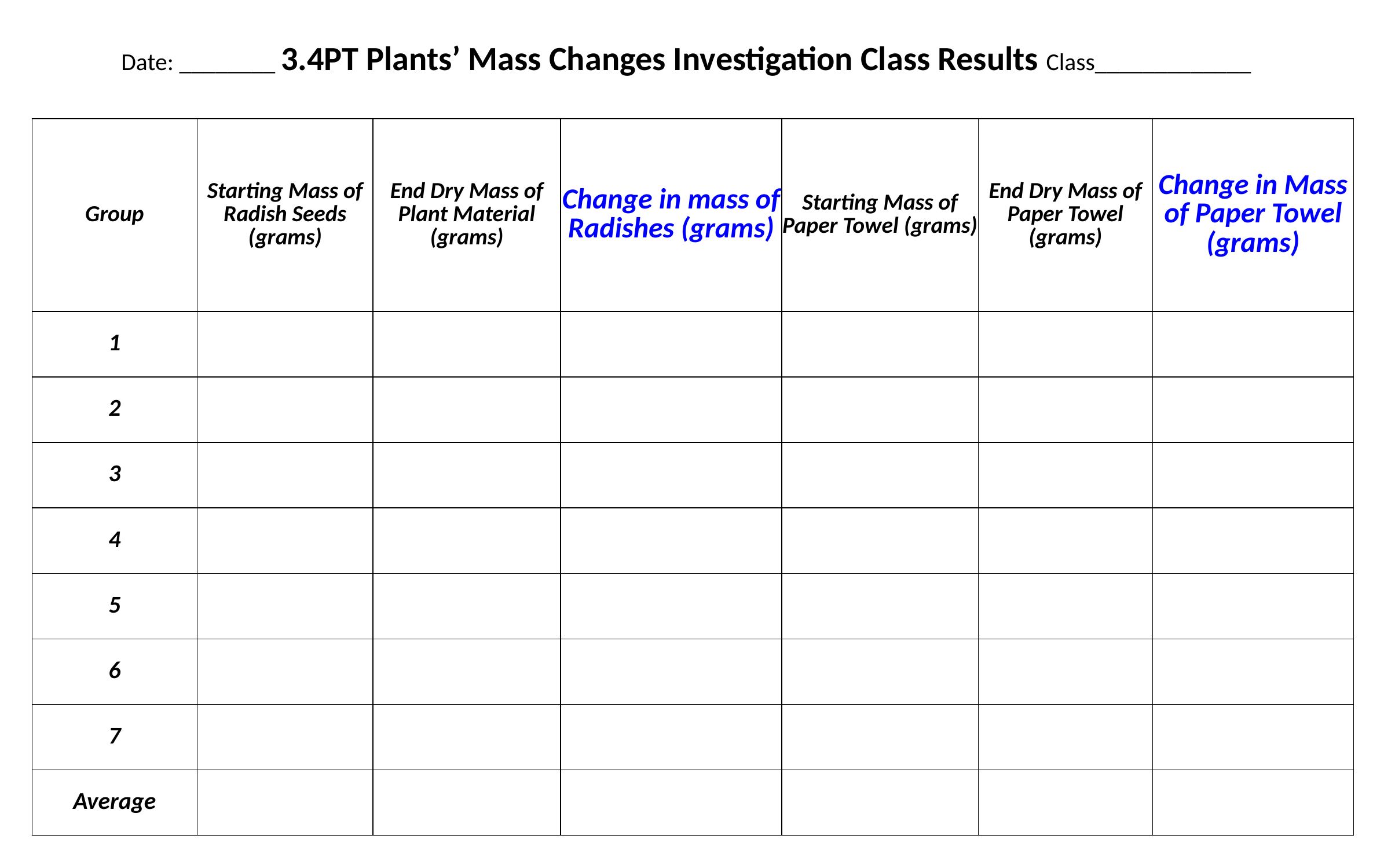

# Date: ________ 3.4PT Plants’ Mass Changes Investigation Class Results Class_____________
| Group | Starting Mass of Radish Seeds (grams) | End Dry Mass of Plant Material (grams) | Change in mass of Radishes (grams) | Starting Mass of Paper Towel (grams) | End Dry Mass of Paper Towel (grams) | Change in Mass of Paper Towel (grams) |
| --- | --- | --- | --- | --- | --- | --- |
| 1 |  |  |  |  |  |  |
| 2 |  |  |  |  |  |  |
| 3 |  |  |  |  |  |  |
| 4 |  |  |  |  |  |  |
| 5 |  |  |  |  |  |  |
| 6 |  |  |  |  |  |  |
| 7 |  |  |  |  |  |  |
| Average |  |  |  |  |  |  |